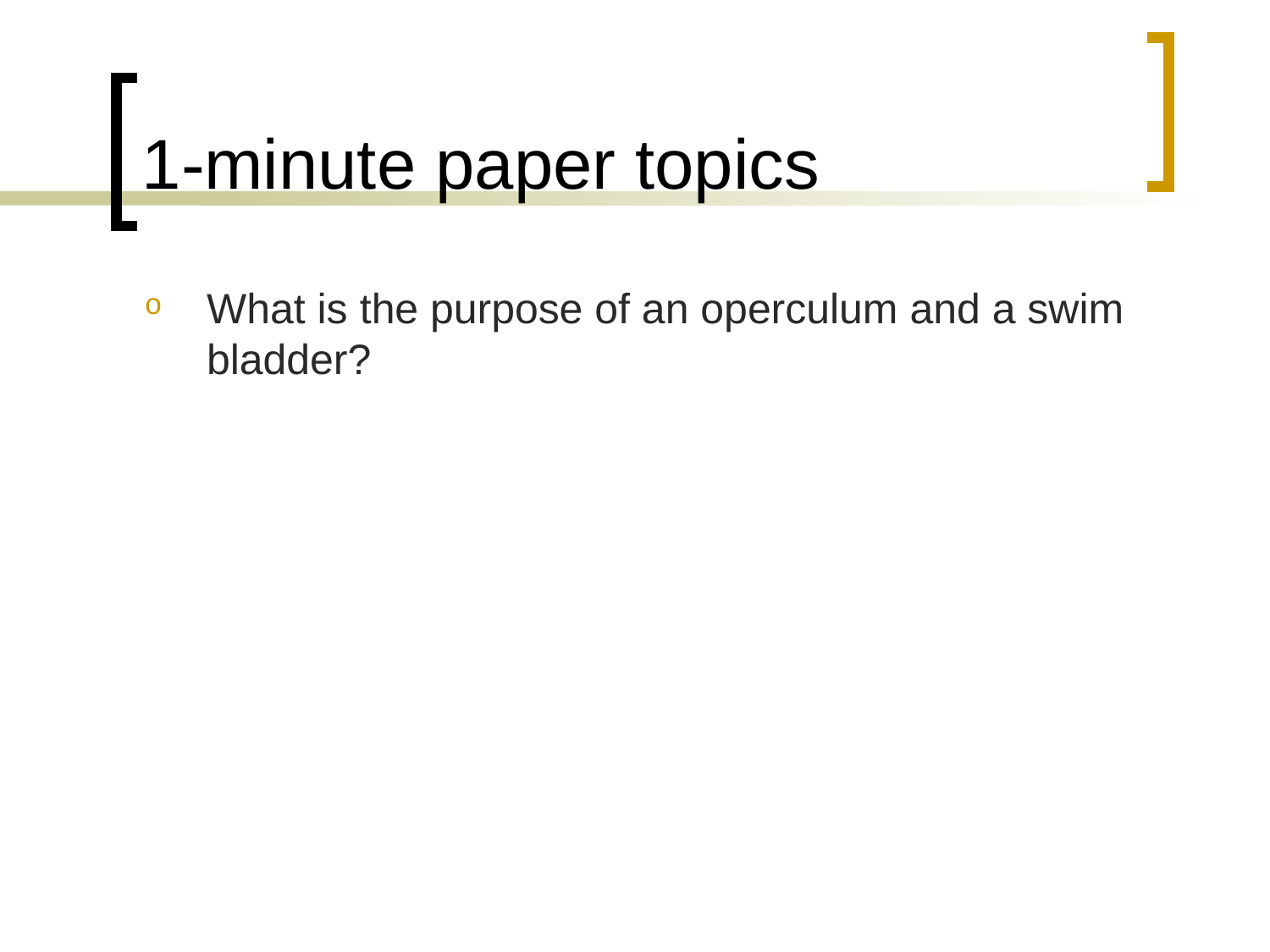

# 1-minute paper topics
What is the purpose of an operculum and a swim bladder?